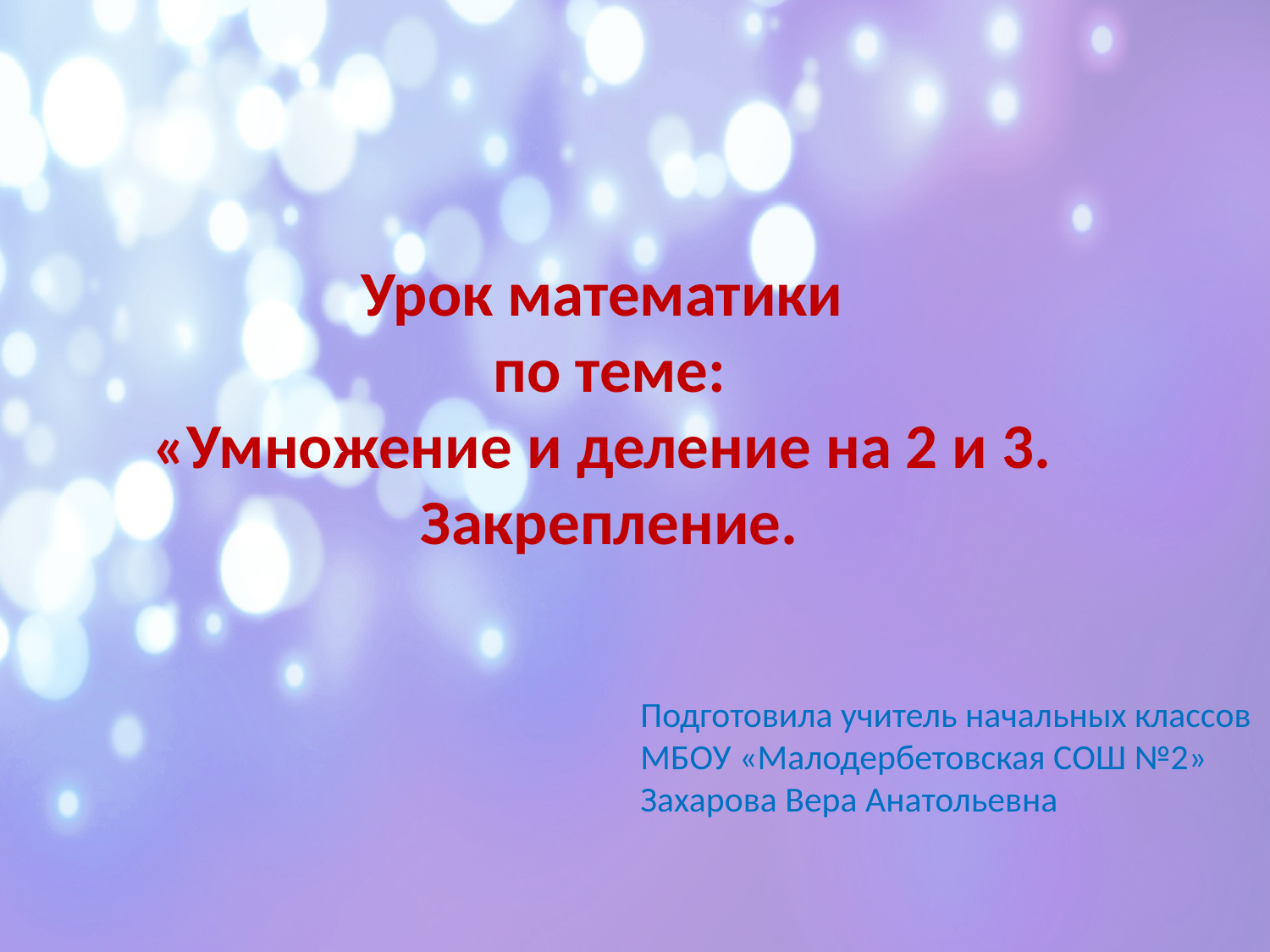

Урок математики
по теме:
«Умножение и деление на 2 и 3.
Закрепление.
Подготовила учитель начальных классов
МБОУ «Малодербетовская СОШ №2»
Захарова Вера Анатольевна